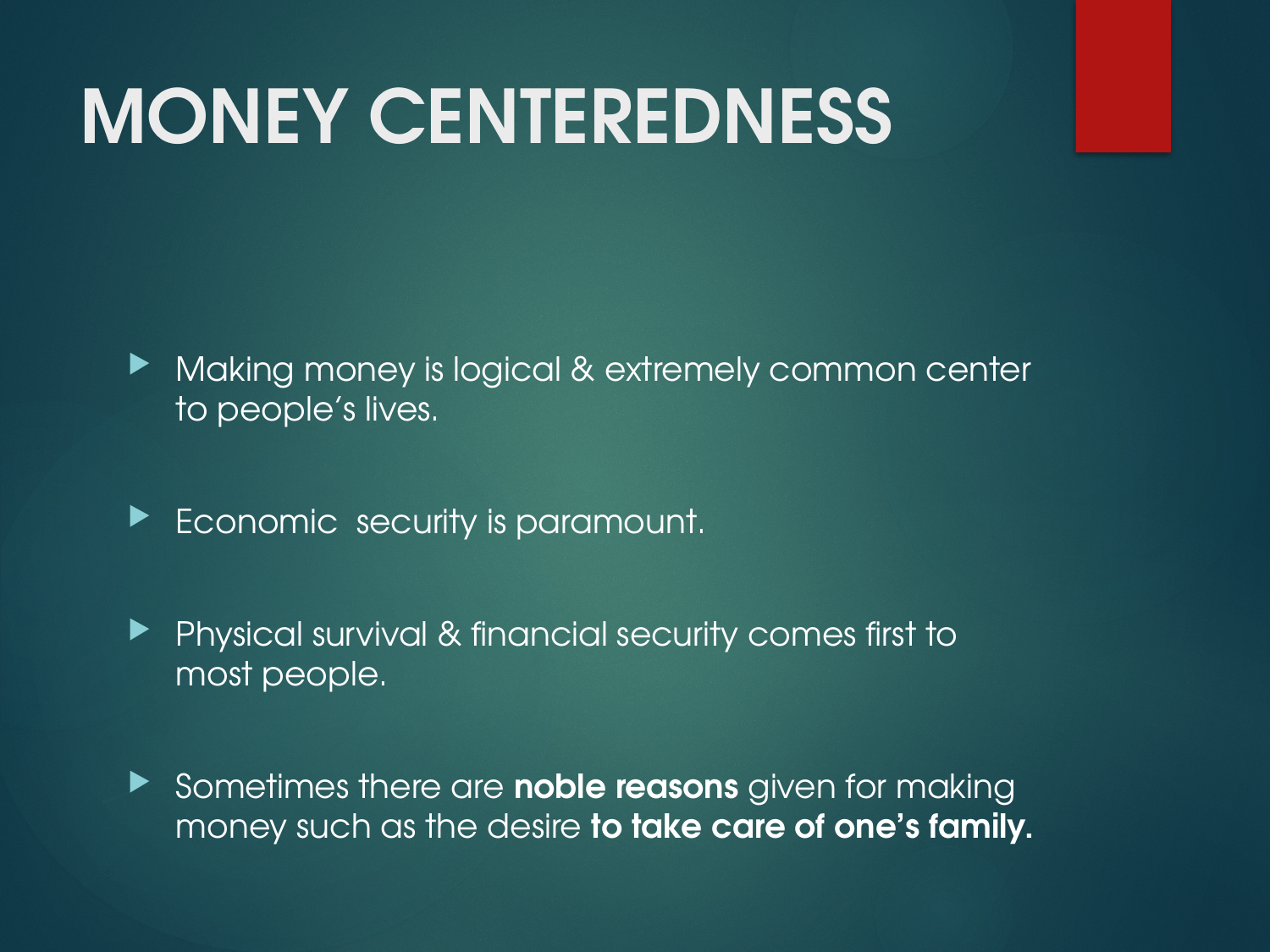

# MONEY CENTEREDNESS

Making money is logical & extremely common center to people’s lives.

Economic  security is paramount.

Physical survival & financial security comes first to most people.

Sometimes there are noble reasons given for making money such as the desire to take care of one’s family.